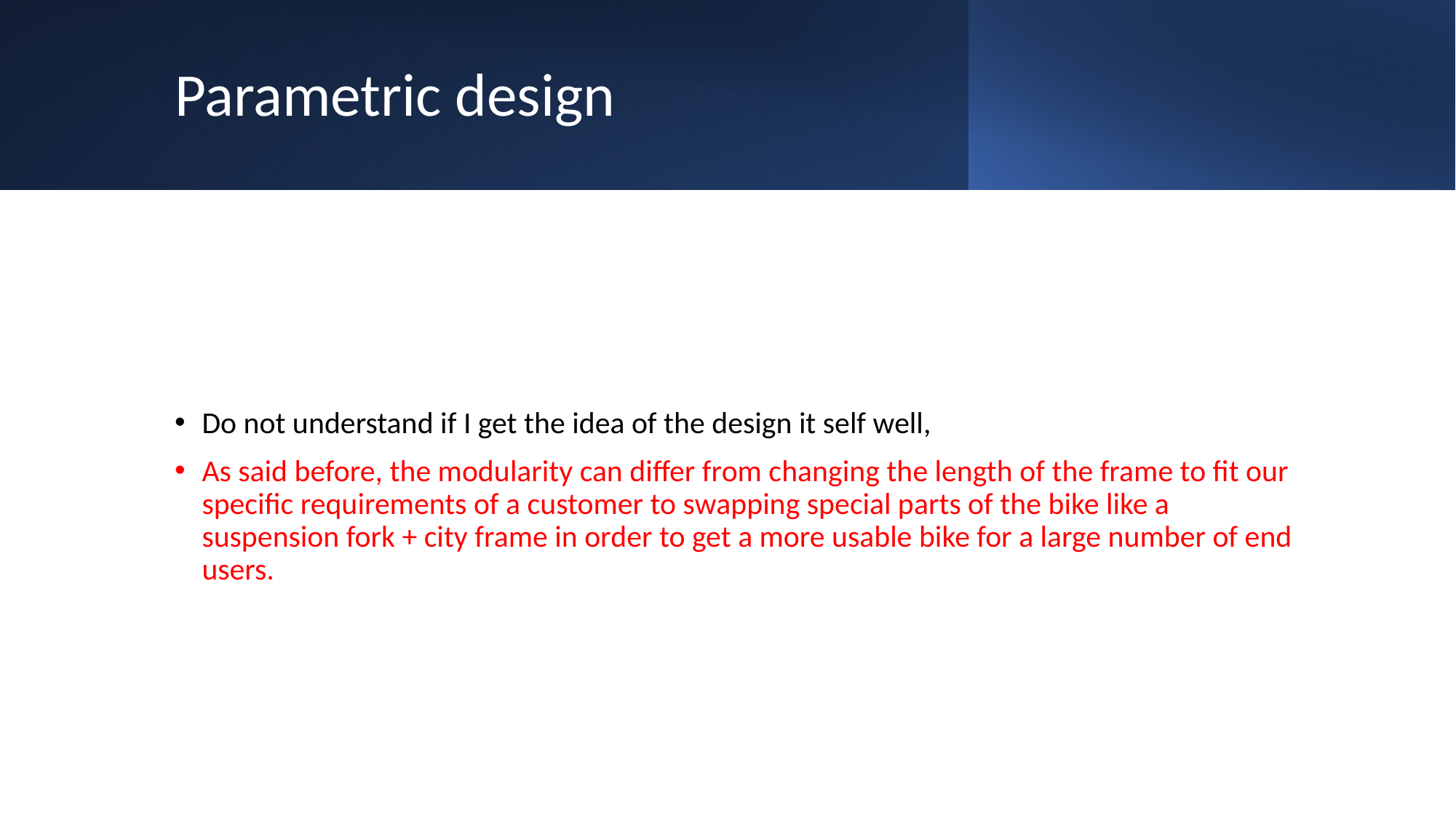

# Parametric design
Do not understand if I get the idea of the design it self well,
As said before, the modularity can differ from changing the length of the frame to fit our specific requirements of a customer to swapping special parts of the bike like a suspension fork + city frame in order to get a more usable bike for a large number of end users.